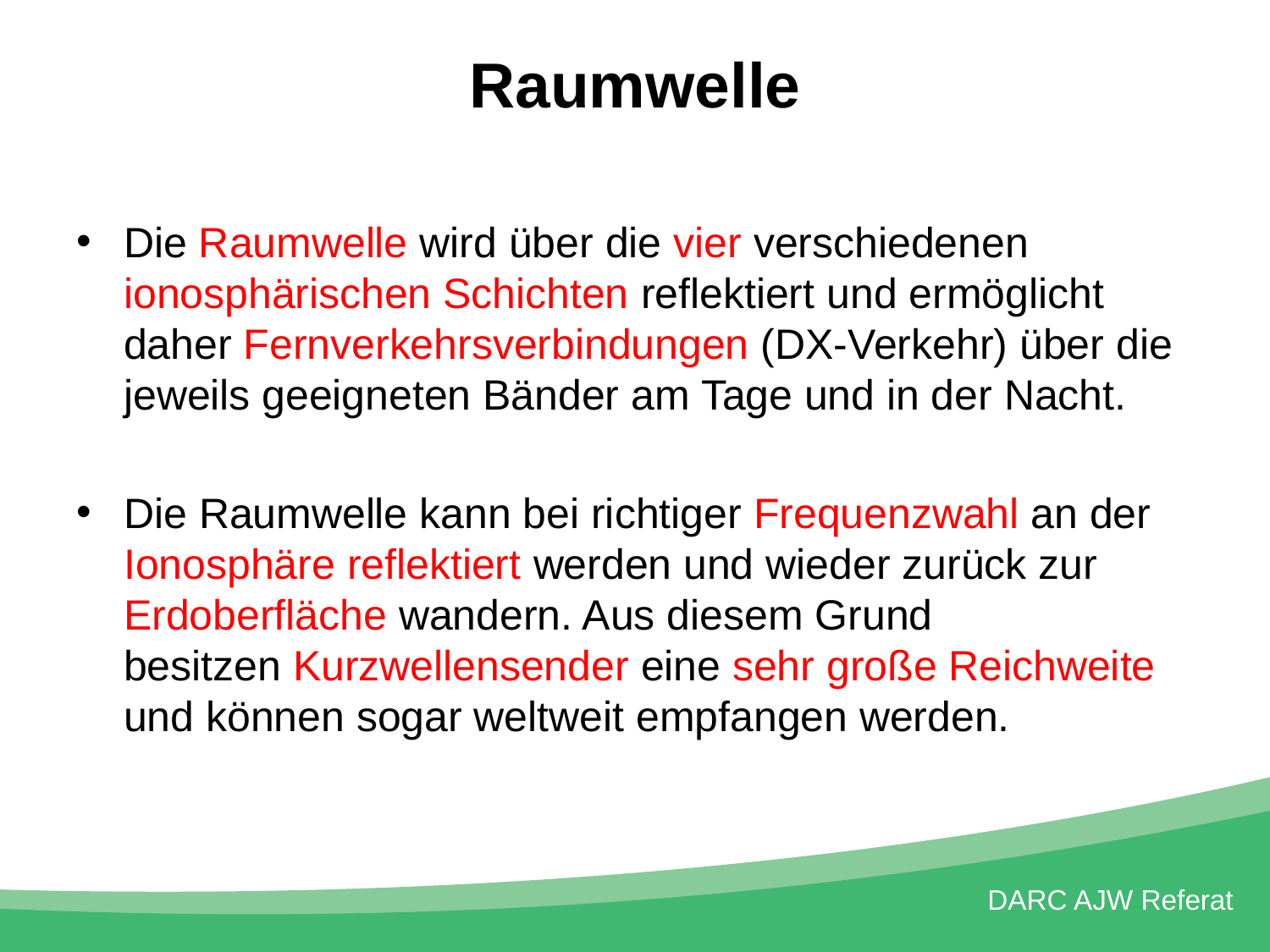

# Raumwelle

Die Raumwelle wird über die vier verschiedenen ionosphärischen Schichten reflektiert und ermöglicht daher Fernverkehrsverbindungen (DX-Verkehr) über die jeweils geeigneten Bänder am Tage und in der Nacht.

Die Raumwelle kann bei richtiger Frequenzwahl an der Ionosphäre reflektiert werden und wieder zurück zur Erdoberfläche wandern. Aus diesem Grund besitzen Kurzwellensender eine sehr große Reichweite und können sogar weltweit empfangen werden.